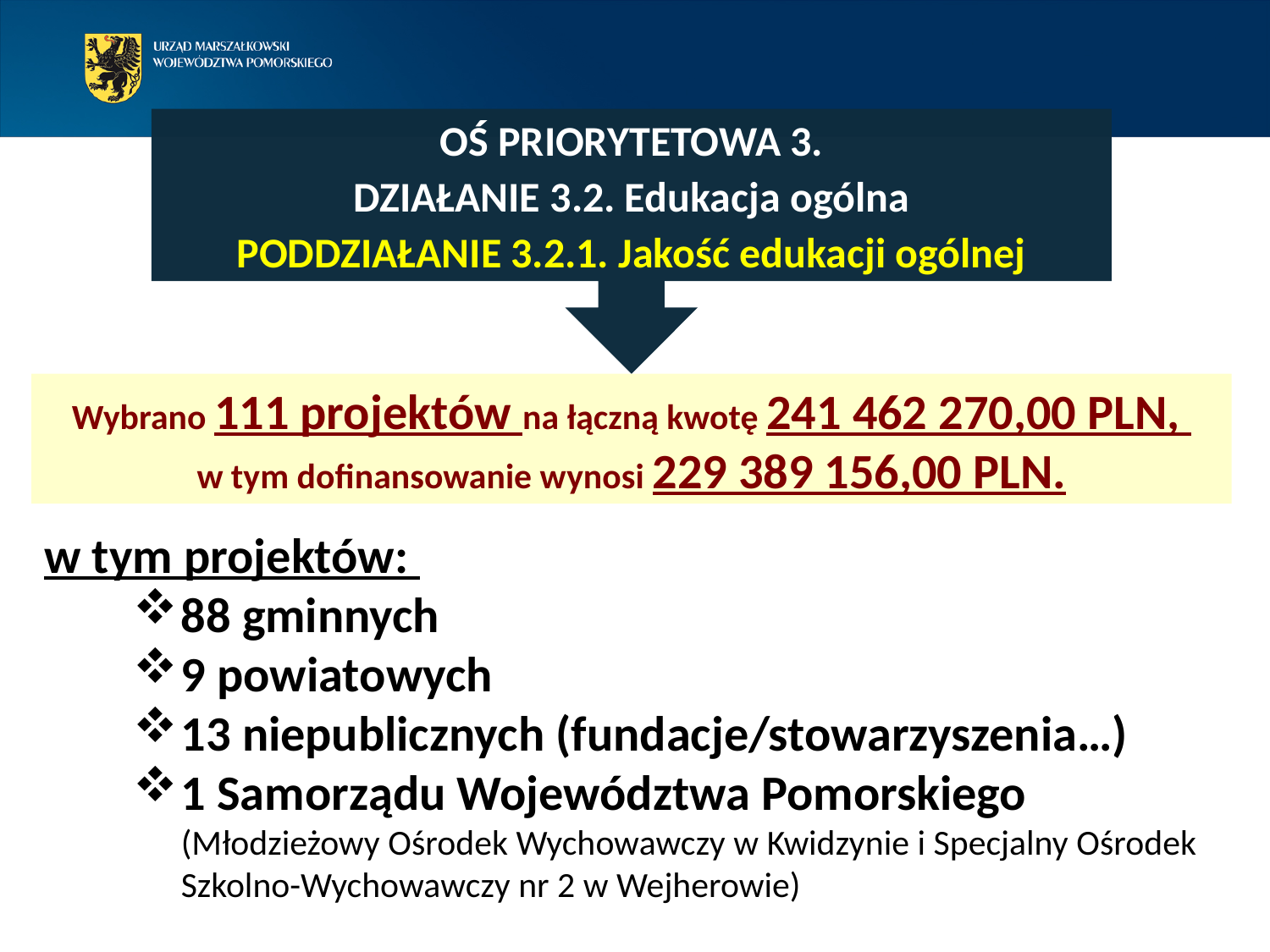

OŚ PRIORYTETOWA 3.
DZIAŁANIE 3.2. Edukacja ogólna
PODDZIAŁANIE 3.2.1. Jakość edukacji ogólnej
Wybrano 111 projektów na łączną kwotę 241 462 270,00 PLN,
w tym dofinansowanie wynosi 229 389 156,00 PLN.

w tym projektów:
88 gminnych
9 powiatowych
13 niepublicznych (fundacje/stowarzyszenia…)
1 Samorządu Województwa Pomorskiego
(Młodzieżowy Ośrodek Wychowawczy w Kwidzynie i Specjalny Ośrodek Szkolno-Wychowawczy nr 2 w Wejherowie)